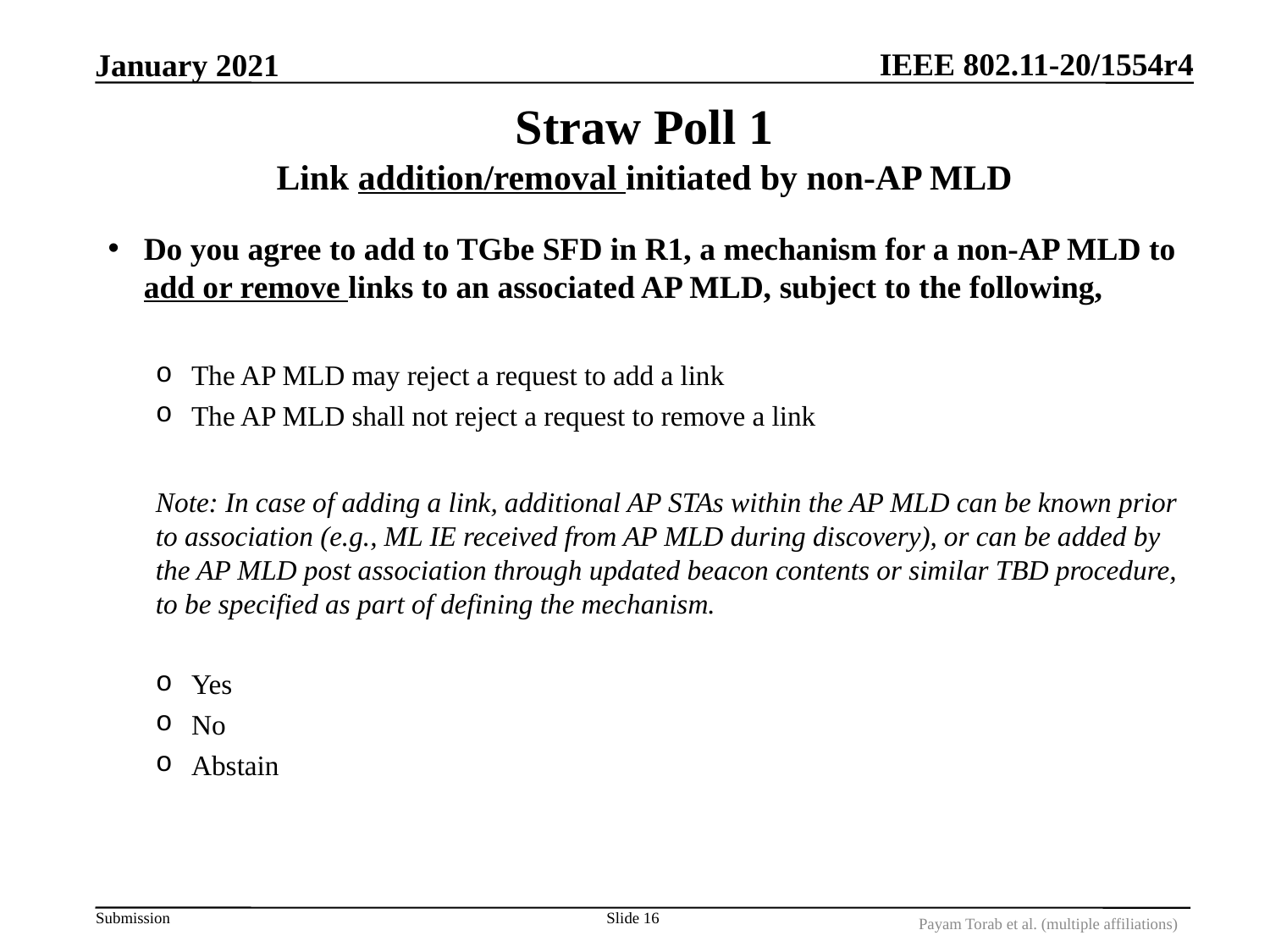

January 2021
# Straw Poll 1 Link addition/removal initiated by non-AP MLD
Do you agree to add to TGbe SFD in R1, a mechanism for a non-AP MLD to add or remove links to an associated AP MLD, subject to the following,

The AP MLD may reject a request to add a link
The AP MLD shall not reject a request to remove a link

Note: In case of adding a link, additional AP STAs within the AP MLD can be known prior to association (e.g., ML IE received from AP MLD during discovery), or can be added by the AP MLD post association through updated beacon contents or similar TBD procedure, to be specified as part of defining the mechanism.

Yes
No
Abstain
Slide 16
Payam Torab et al. (multiple affiliations)